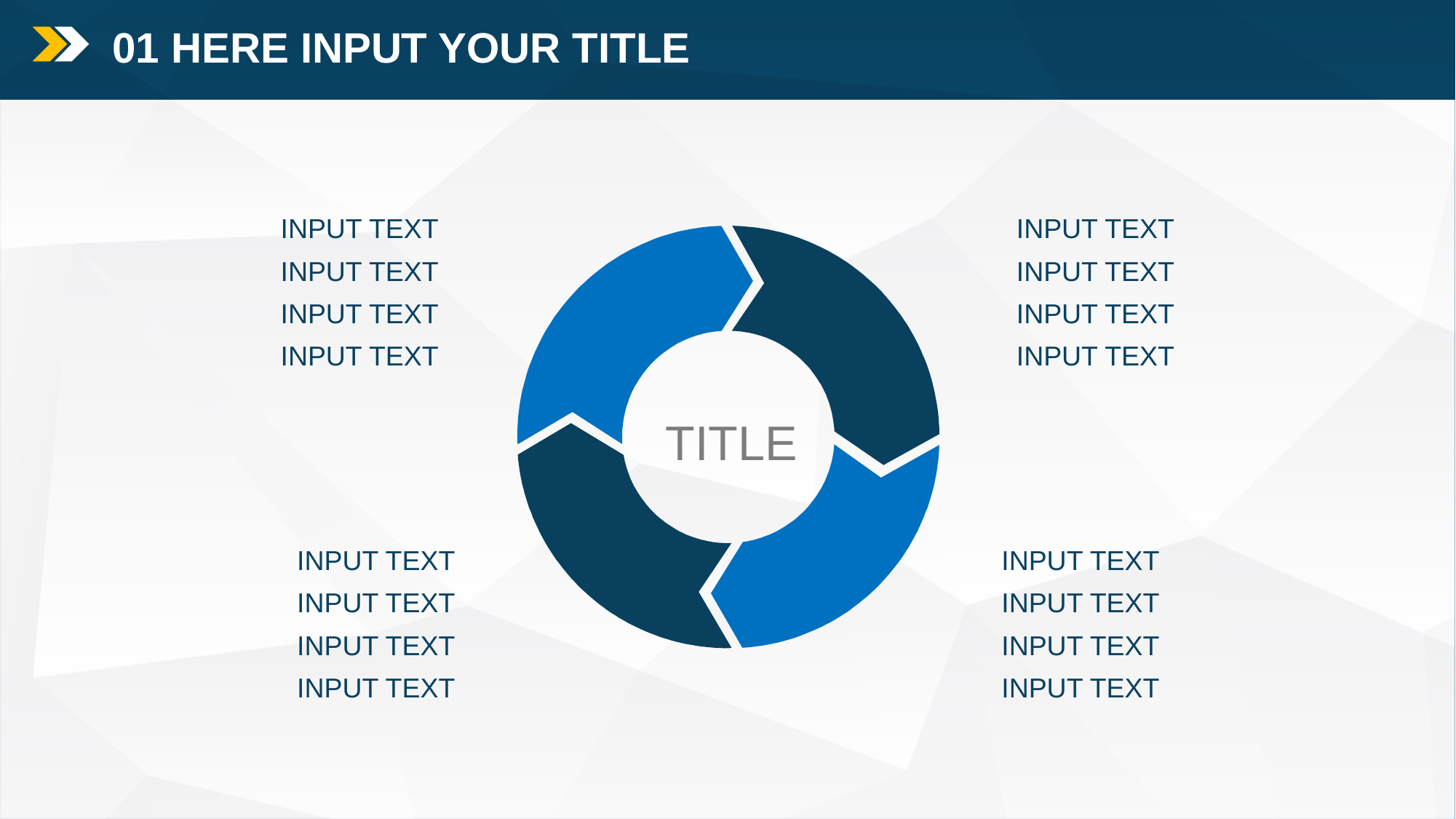

01 HERE INPUT YOUR TITLE

INPUT TEXT
INPUT TEXT
INPUT TEXT
INPUT TEXT
INPUT TEXT
INPUT TEXT
INPUT TEXT
INPUT TEXT

TITLE

INPUT TEXT
INPUT TEXT
INPUT TEXT
INPUT TEXT
INPUT TEXT
INPUT TEXT
INPUT TEXT
INPUT TEXT